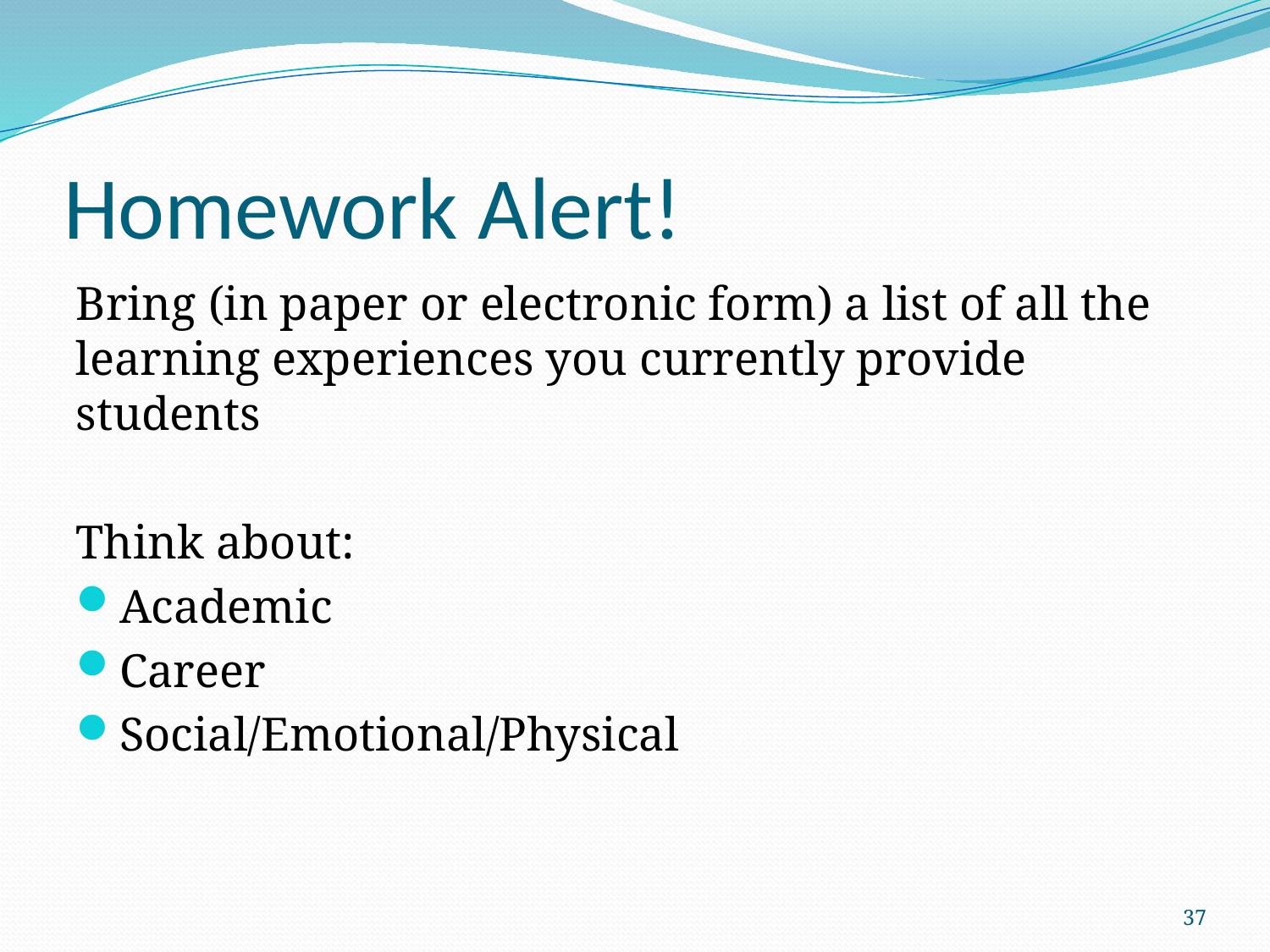

# Homework Alert!
Bring (in paper or electronic form) a list of all the learning experiences you currently provide students

Think about:
Academic
Career
Social/Emotional/Physical

37